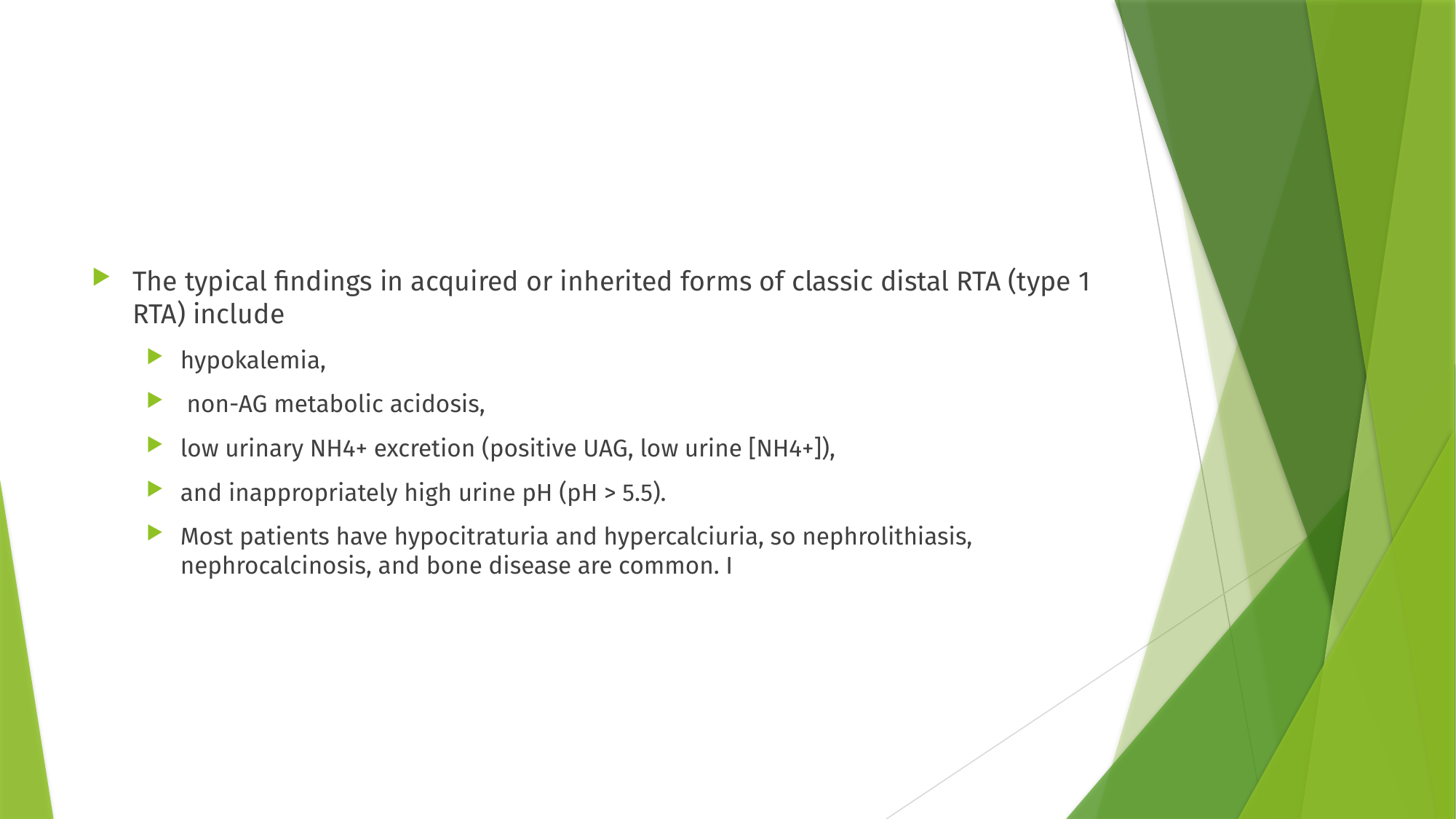

#
The typical findings in acquired or inherited forms of classic distal RTA (type 1 RTA) include
hypokalemia,
 non-AG metabolic acidosis,
low urinary NH4+ excretion (positive UAG, low urine [NH4+]),
and inappropriately high urine pH (pH > 5.5).
Most patients have hypocitraturia and hypercalciuria, so nephrolithiasis, nephrocalcinosis, and bone disease are common. I